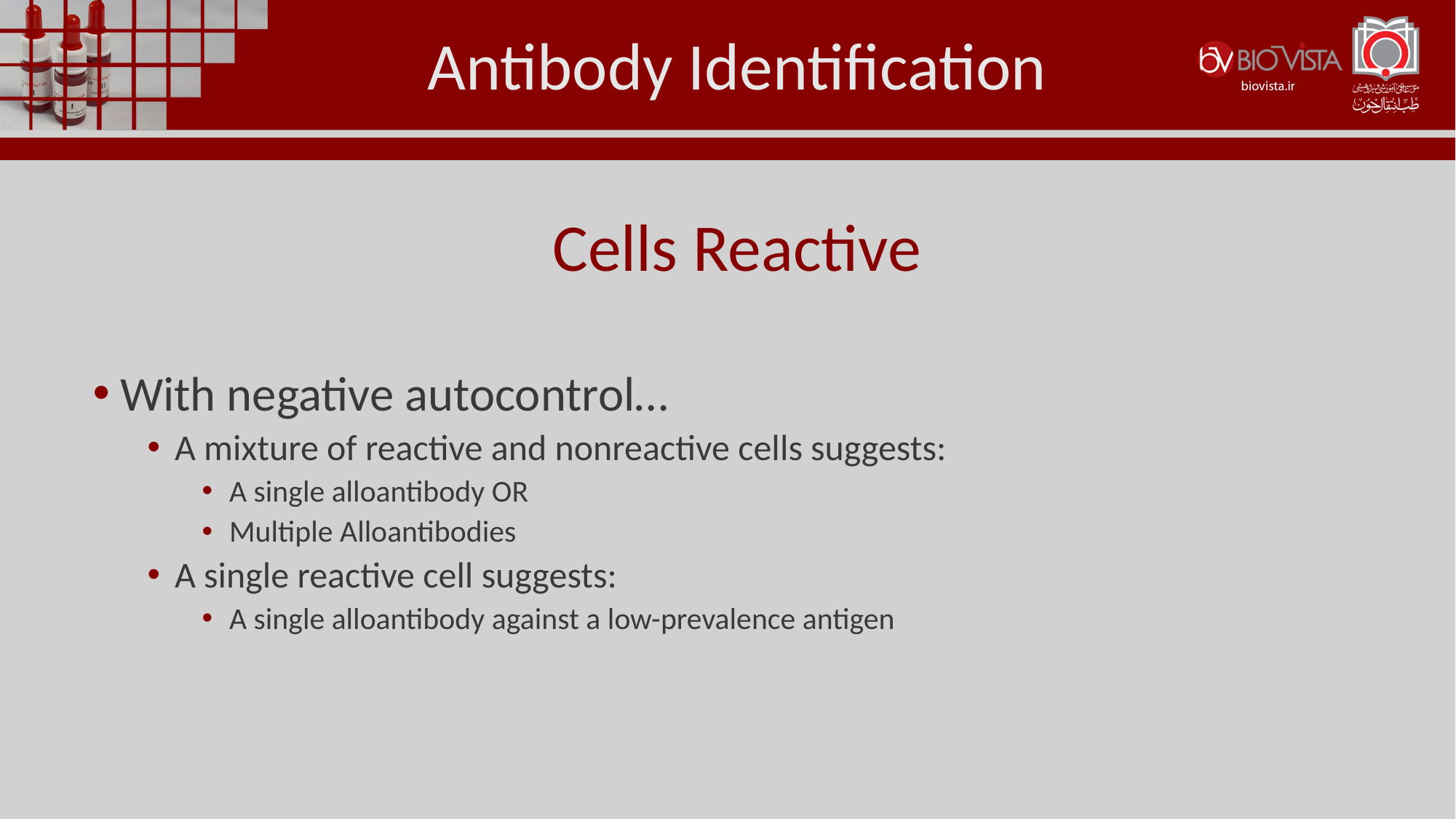

Antibody Identification
Cells Reactive
With negative autocontrol…
A mixture of reactive and nonreactive cells suggests:
A single alloantibody OR
Multiple Alloantibodies
A single reactive cell suggests:
A single alloantibody against a low-prevalence antigen